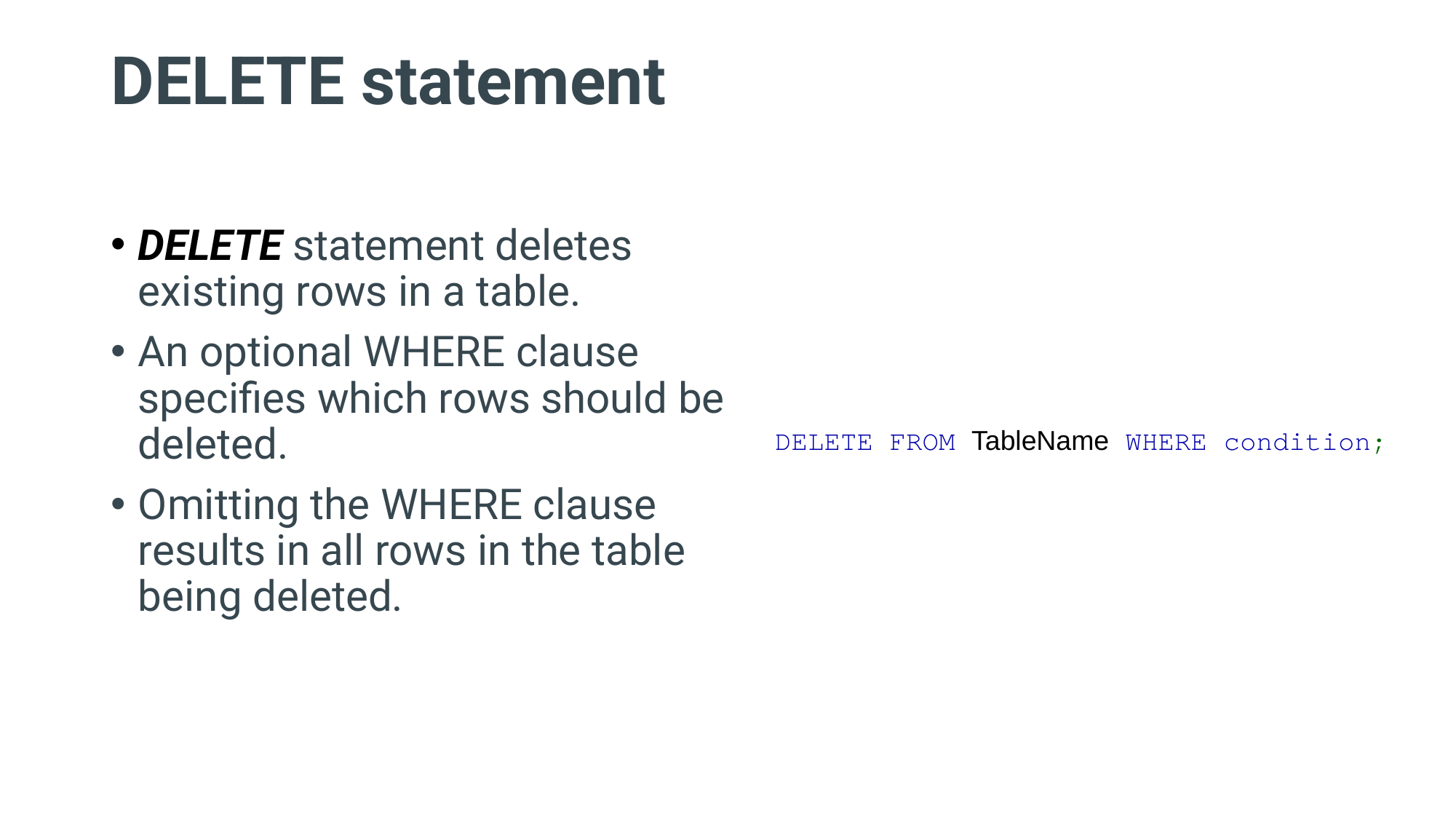

# DELETE statement
DELETE statement deletes existing rows in a table.
An optional WHERE clause specifies which rows should be deleted.
Omitting the WHERE clause results in all rows in the table being deleted.
DELETE FROM TableName WHERE condition;